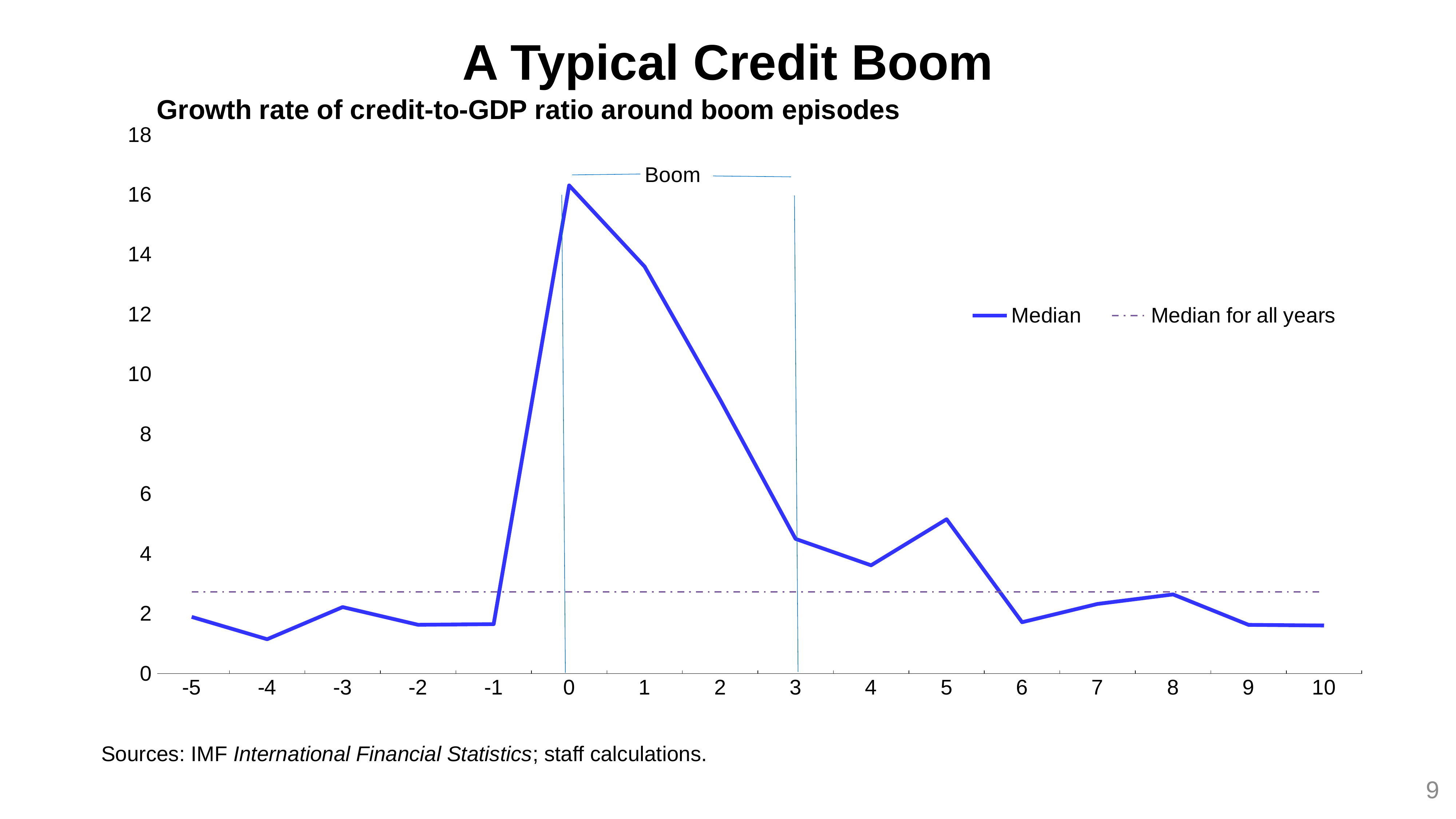

A Typical Credit Boom

### Chart

| Category |  |  |
|---|---|---|
| -5 | 1.895575 | 2.731495 |
| -4 | 1.14951 | 2.731495 |
| -3 | 2.2231540000000036 | 2.731495 |
| -2 | 1.6314089999999999 | 2.731495 |
| -1 | 1.653454 | 2.731495 |
| 0 | 16.312 | 2.731495 |
| 1 | 13.600219999999998 | 2.731495 |
| 2 | 9.154139 | 2.731495 |
| 3 | 4.501387 | 2.731495 |
| 4 | 3.619281 | 2.731495 |
| 5 | 5.157508999999992 | 2.731495 |
| 6 | 1.7179409999999984 | 2.731495 |
| 7 | 2.3288899999999977 | 2.731495 |
| 8 | 2.647117000000004 | 2.731495 |
| 9 | 1.630152000000002 | 2.731495 |
| 10 | 1.608389 | 2.731495 |
Sources: IMF International Financial Statistics; staff calculations.
9